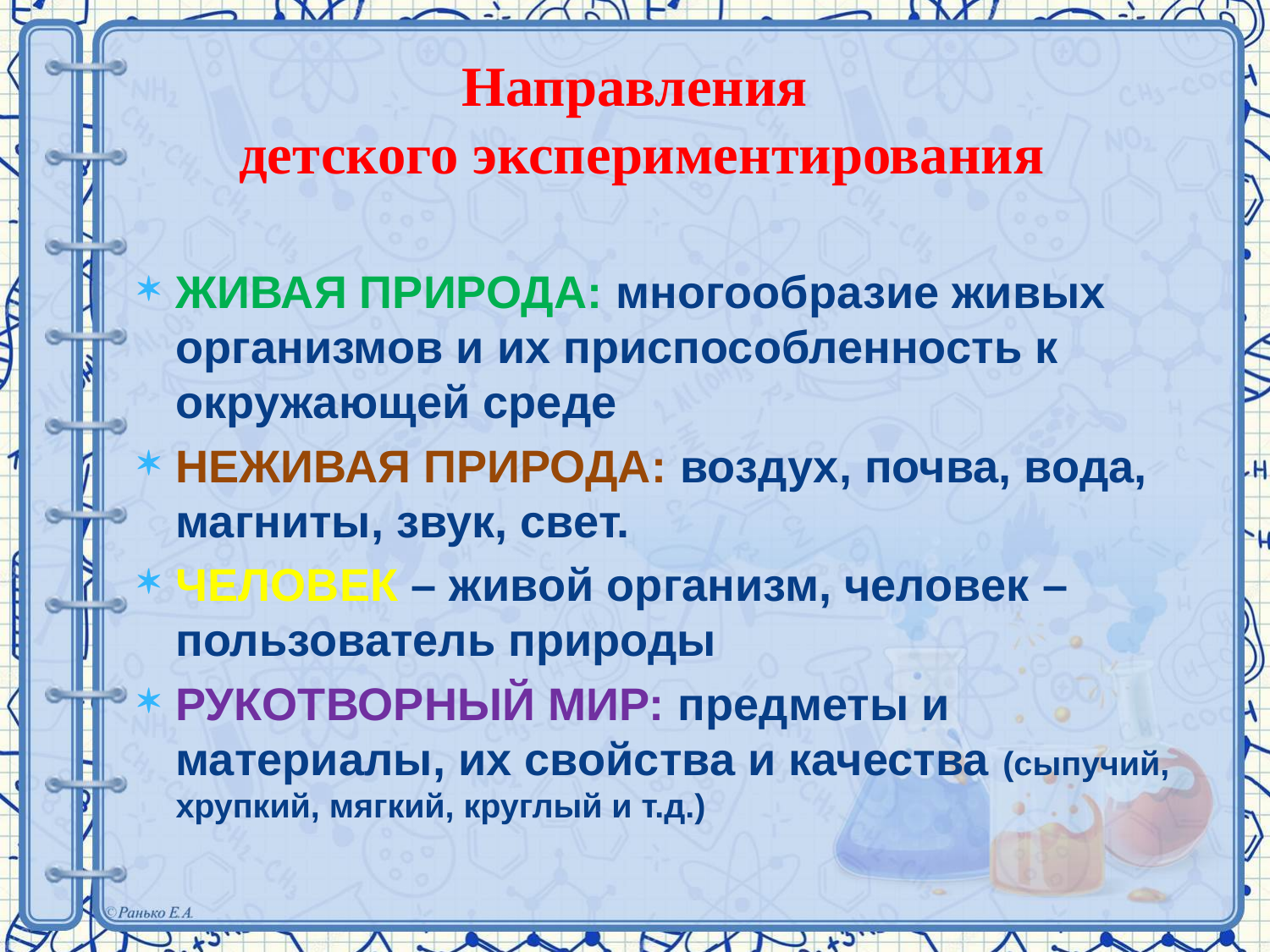

# Направления детского экспериментирования
ЖИВАЯ ПРИРОДА: многообразие живых организмов и их приспособленность к окружающей среде
НЕЖИВАЯ ПРИРОДА: воздух, почва, вода, магниты, звук, свет.
ЧЕЛОВЕК – живой организм, человек – пользователь природы
РУКОТВОРНЫЙ МИР: предметы и материалы, их свойства и качества (сыпучий, хрупкий, мягкий, круглый и т.д.)